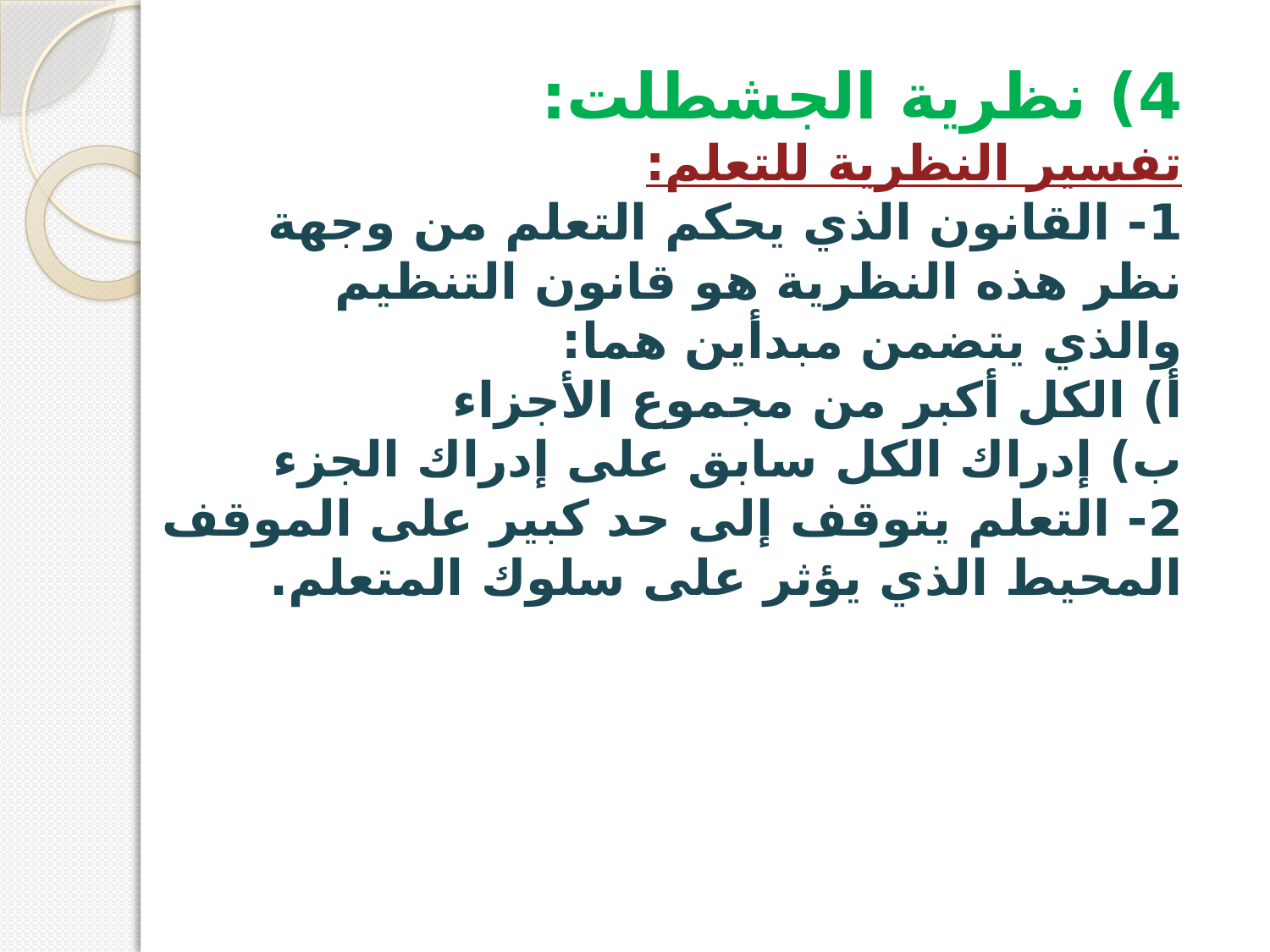

4) نظرية الجشطلت:
تفسير النظرية للتعلم:
1- القانون الذي يحكم التعلم من وجهة نظر هذه النظرية هو قانون التنظيم
والذي يتضمن مبدأين هما:
أ) الكل أكبر من مجموع الأجزاء
ب) إدراك الكل سابق على إدراك الجزء
2- التعلم يتوقف إلى حد كبير على الموقف المحيط الذي يؤثر على سلوك المتعلم.